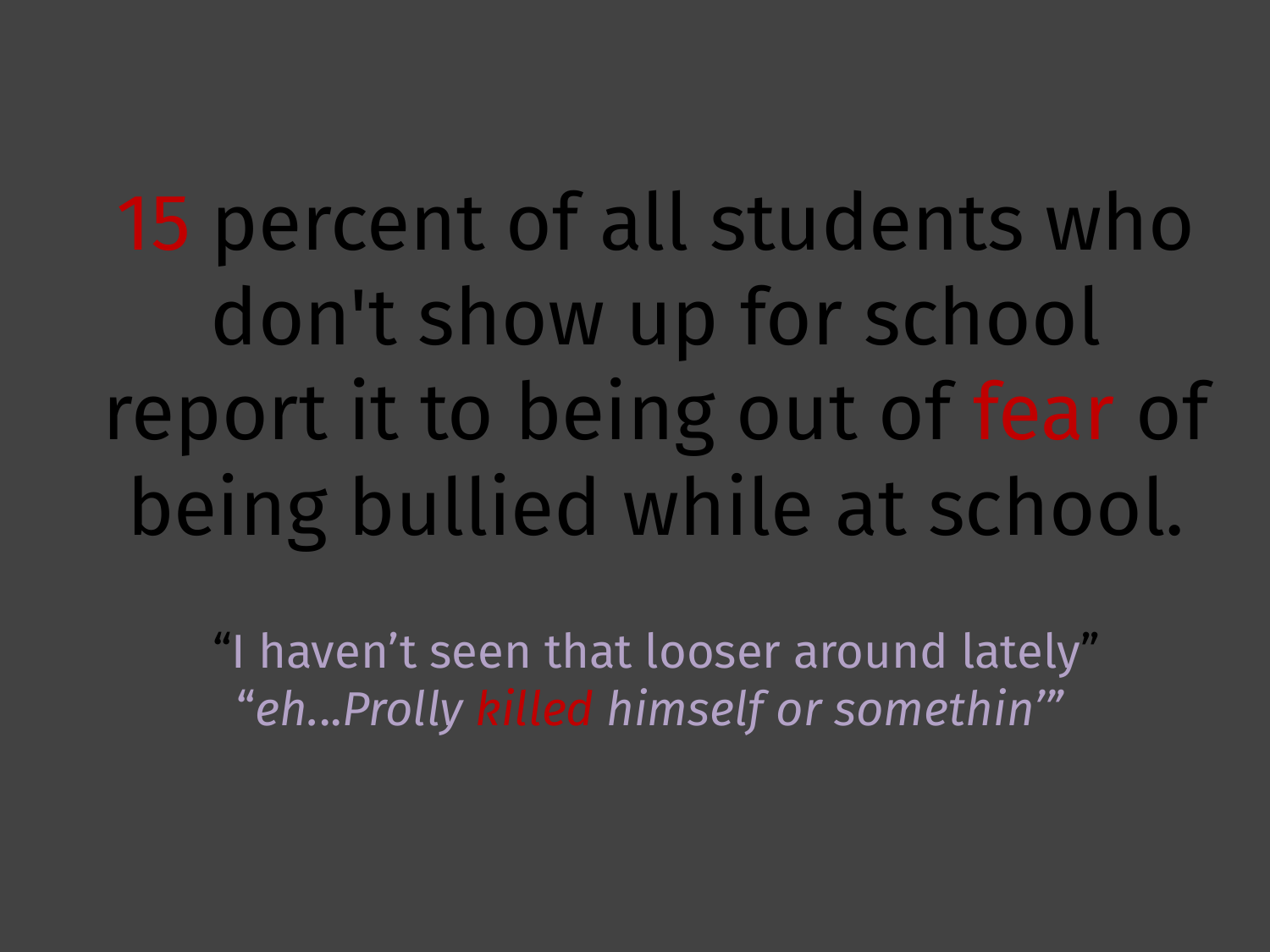

# 15 percent of all students who don't show up for school report it to being out of fear of being bullied while at school. “I haven’t seen that looser around lately” “eh...Prolly killed himself or somethin’”